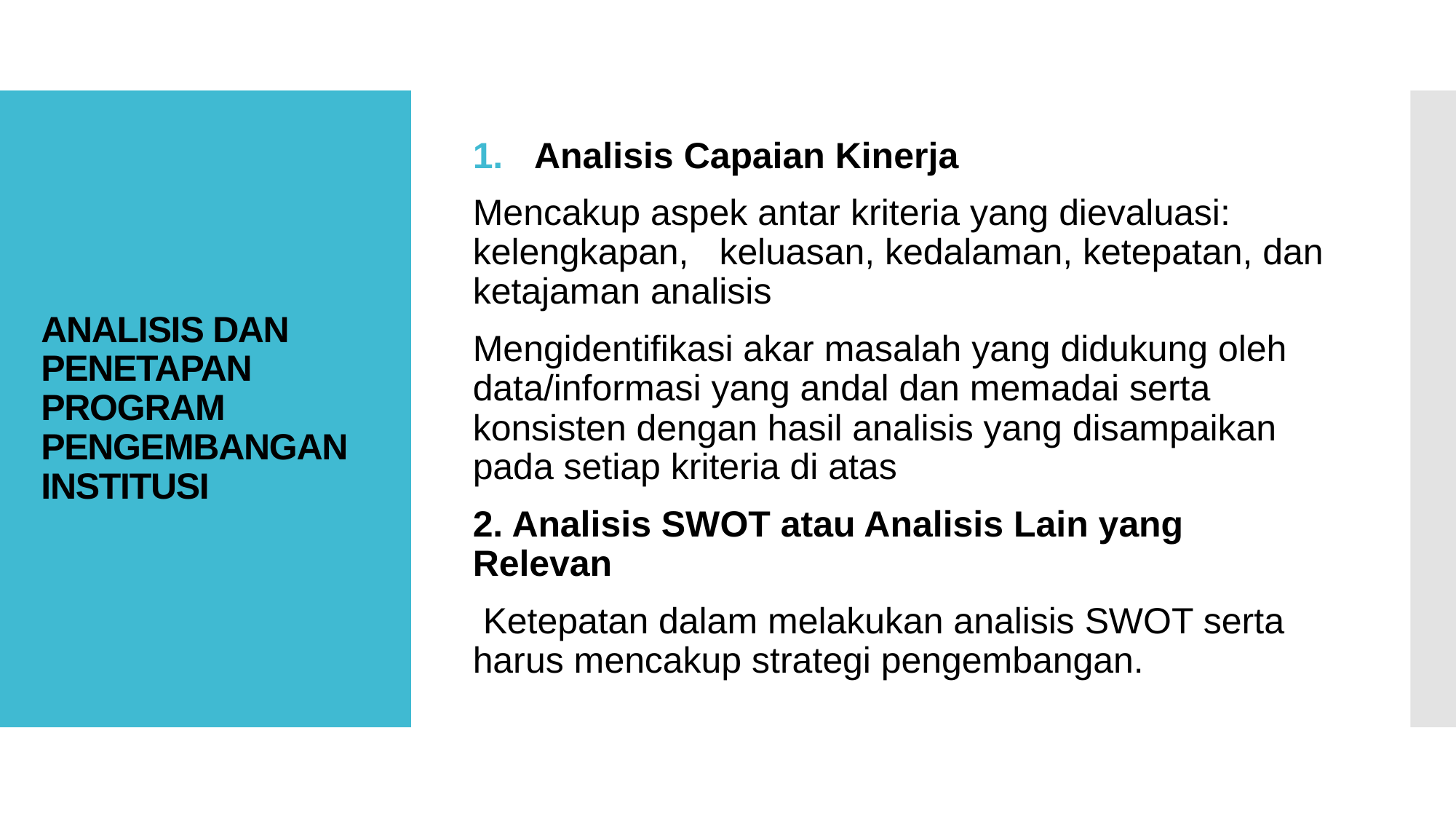

Analisis Capaian Kinerja
Mencakup aspek antar kriteria yang dievaluasi: kelengkapan,   keluasan, kedalaman, ketepatan, dan ketajaman analisis
Mengidentifikasi akar masalah yang didukung oleh data/informasi yang andal dan memadai serta konsisten dengan hasil analisis yang disampaikan pada setiap kriteria di atas
2. Analisis SWOT atau Analisis Lain yang Relevan
 Ketepatan dalam melakukan analisis SWOT serta harus mencakup strategi pengembangan.
# ANALISIS DAN PENETAPAN PROGRAM PENGEMBANGAN INSTITUSI